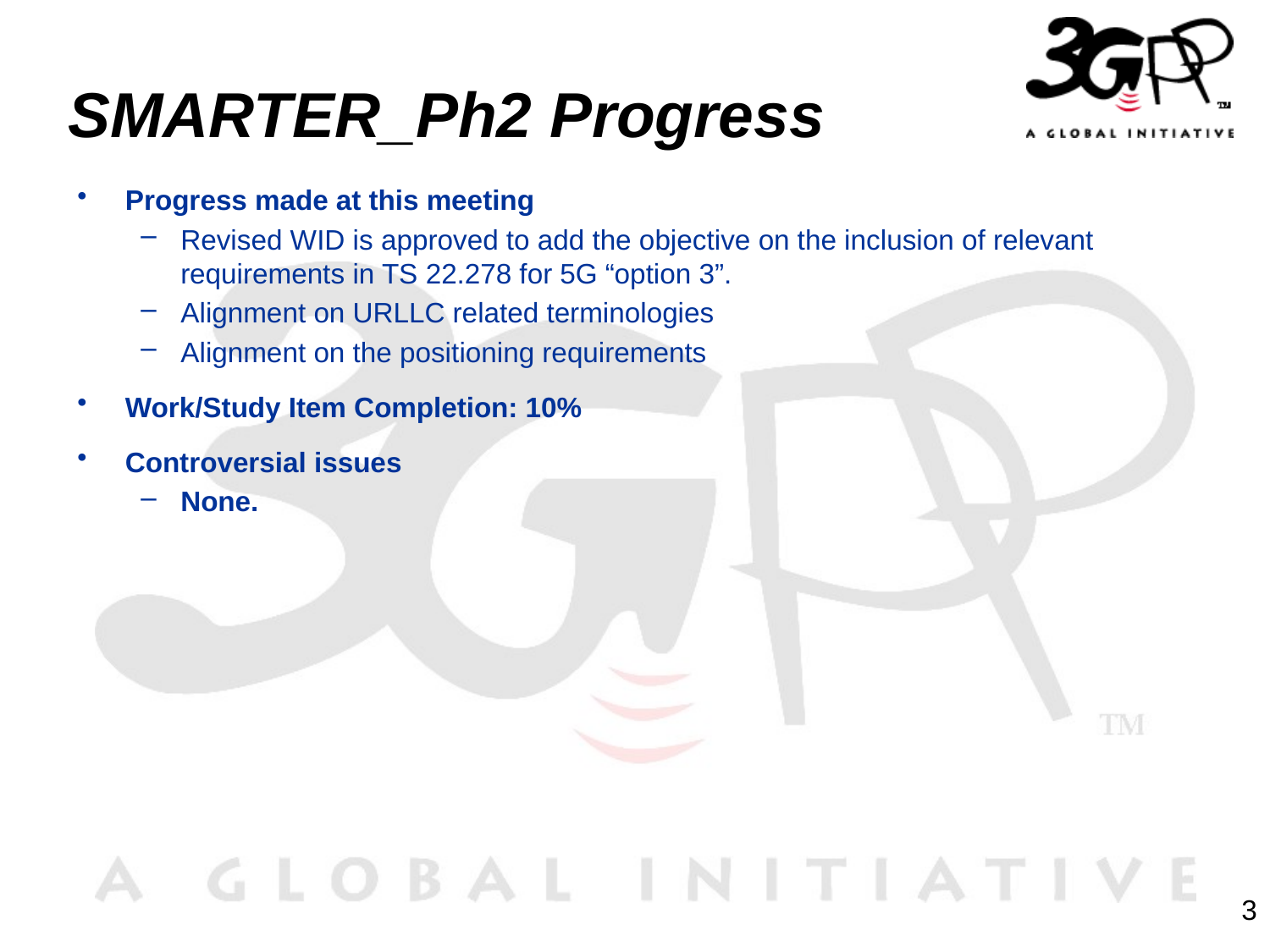

# SMARTER_Ph2 Progress
Progress made at this meeting
Revised WID is approved to add the objective on the inclusion of relevant requirements in TS 22.278 for 5G “option 3”.
Alignment on URLLC related terminologies
Alignment on the positioning requirements
Work/Study Item Completion: 10%
Controversial issues
None.

3